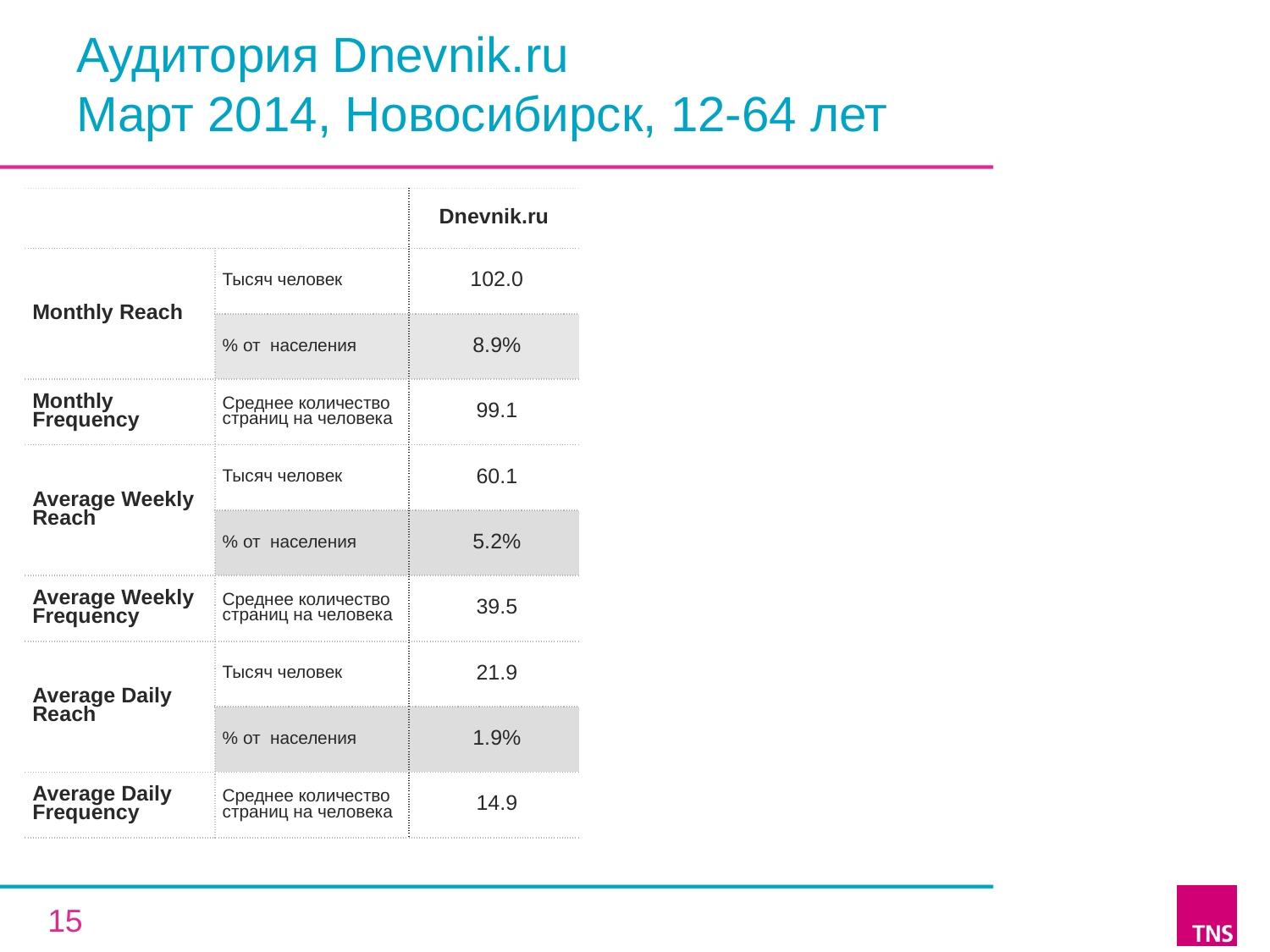

# Аудитория Dnevnik.ru Март 2014, Новосибирск, 12-64 лет
|  |  | Dnevnik.ru |
| --- | --- | --- |
| Monthly Reach | Тысяч человек | 102.0 |
|  | % от населения | 8.9% |
| Monthly Frequency | Среднее количество страниц на человека | 99.1 |
| Average Weekly Reach | Тысяч человек | 60.1 |
|  | % от населения | 5.2% |
| Average Weekly Frequency | Среднее количество страниц на человека | 39.5 |
| Average Daily Reach | Тысяч человек | 21.9 |
|  | % от населения | 1.9% |
| Average Daily Frequency | Среднее количество страниц на человека | 14.9 |

15